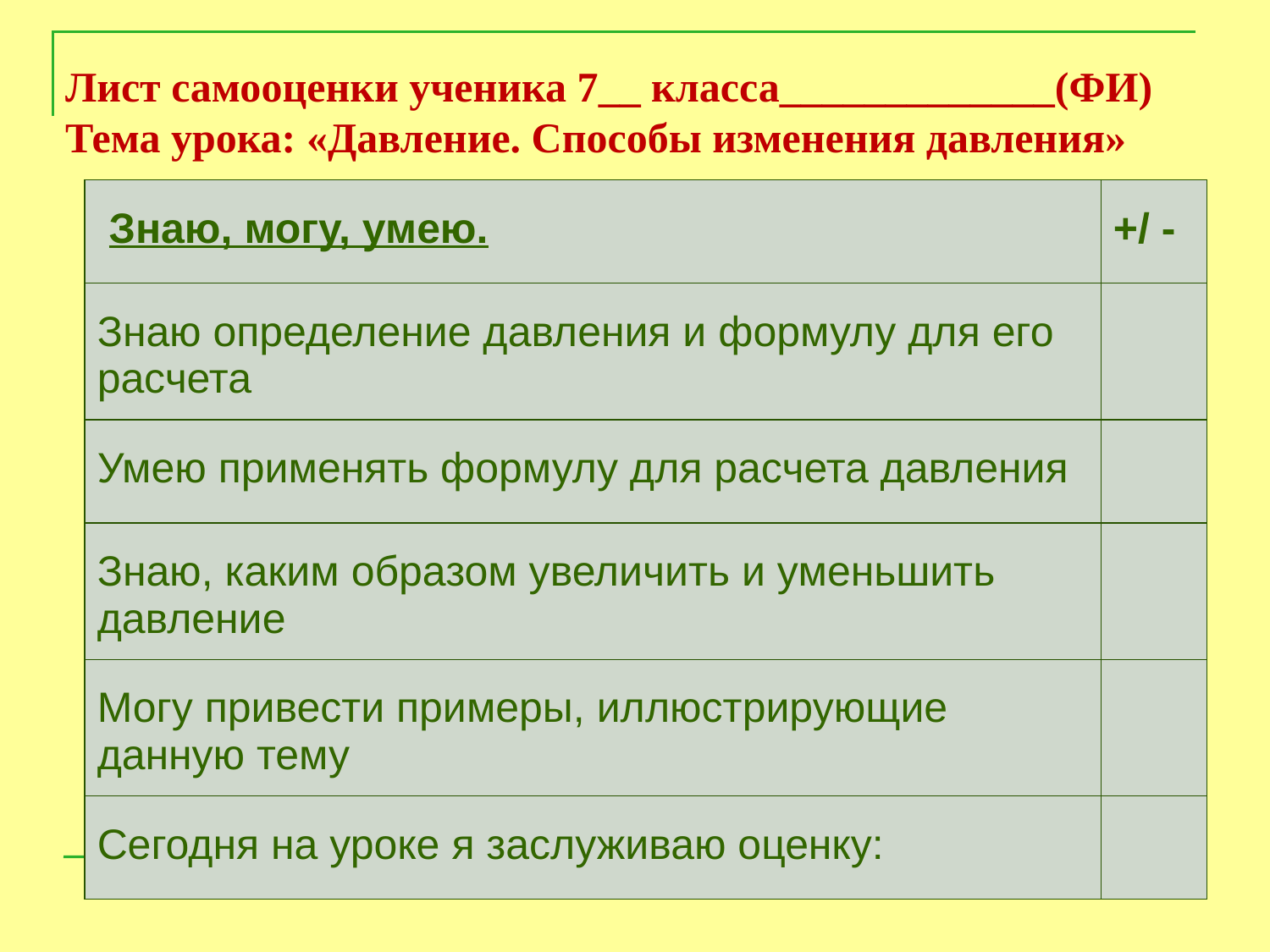

Лист самооценки ученика 7__ класса_____________(ФИ)
Тема урока: «Давление. Способы изменения давления»
| Знаю, могу, умею. | +/ - |
| --- | --- |
| Знаю определение давления и формулу для его расчета |  |
| Умею применять формулу для расчета давления |  |
| Знаю, каким образом увеличить и уменьшить давление |  |
| Могу привести примеры, иллюстрирующие данную тему |  |
| Сегодня на уроке я заслуживаю оценку: |  |